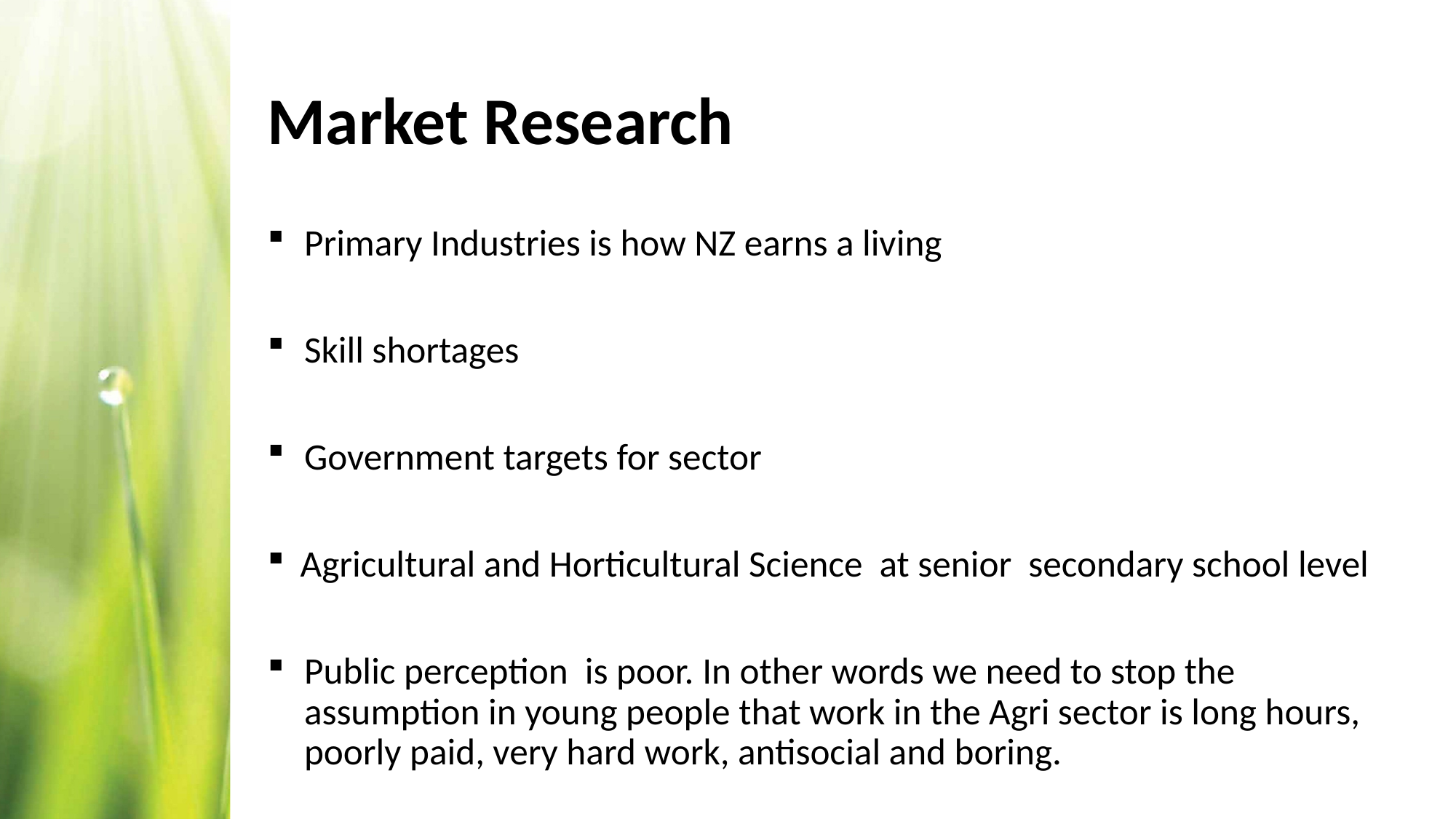

# Market Research
Primary Industries is how NZ earns a living

Skill shortages

Government targets for sector

Agricultural and Horticultural Science  at senior  secondary school level

Public perception  is poor. In other words we need to stop the assumption in young people that work in the Agri sector is long hours, poorly paid, very hard work, antisocial and boring.